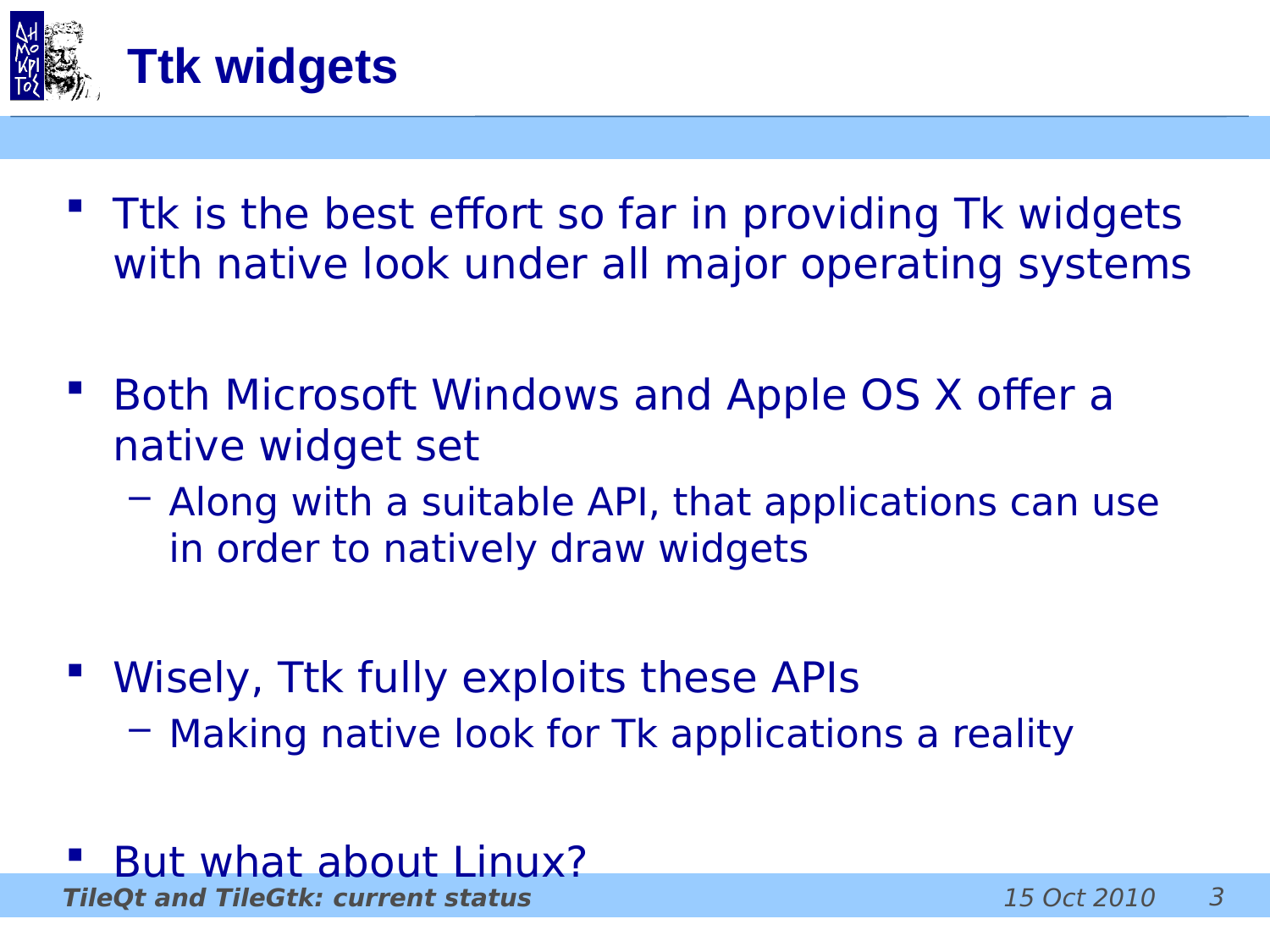

# Ttk widgets
Ttk is the best effort so far in providing Tk widgets with native look under all major operating systems

Both Microsoft Windows and Apple OS X offer a native widget set
Along with a suitable API, that applications can use in order to natively draw widgets

Wisely, Ttk fully exploits these APIs
Making native look for Tk applications a reality

But what about Linux?
3
TileQt and TileGtk: current status
15 Oct 2010